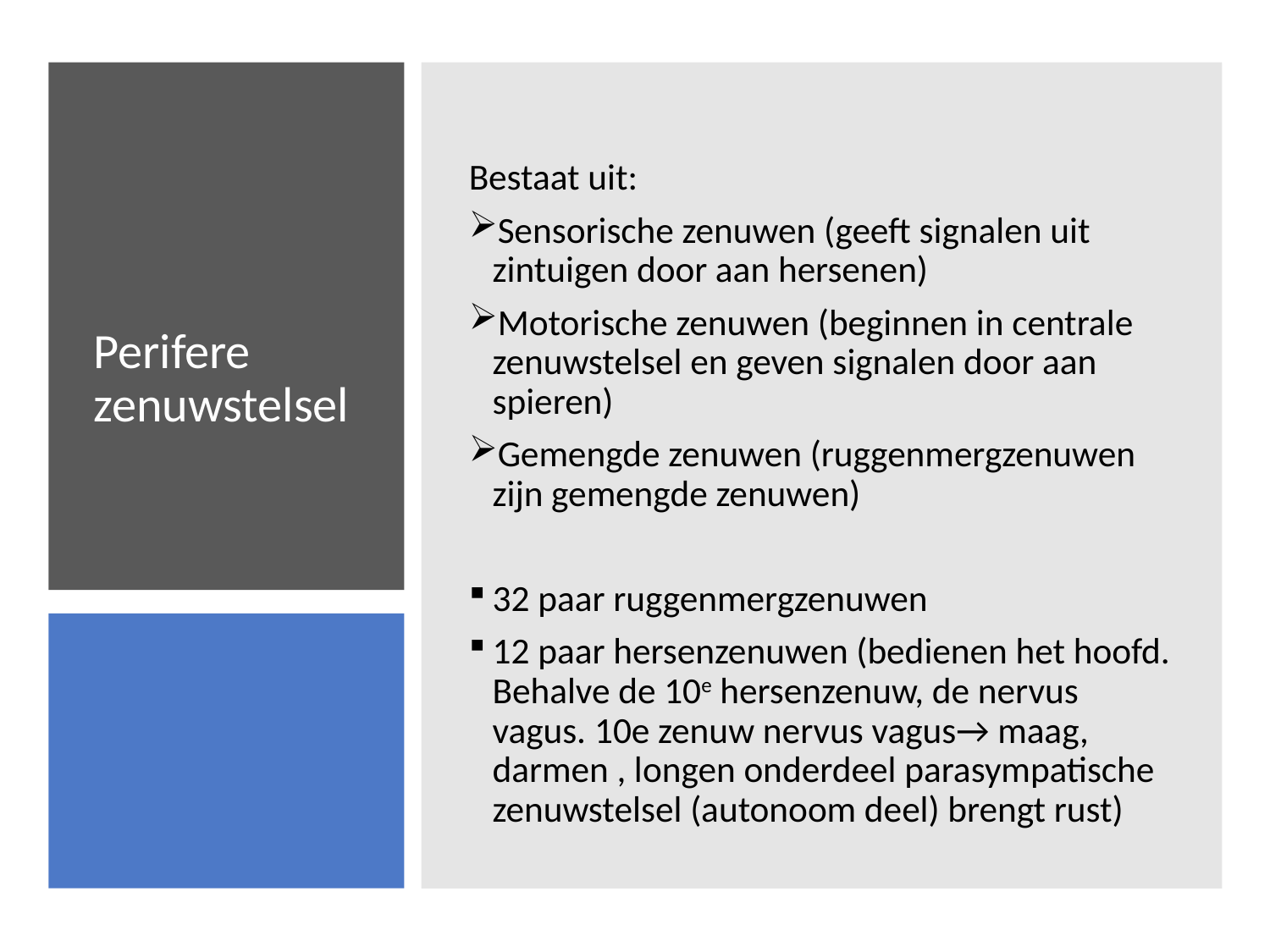

Bestaat uit:
Sensorische zenuwen (geeft signalen uit zintuigen door aan hersenen)
Motorische zenuwen (beginnen in centrale zenuwstelsel en geven signalen door aan spieren)
Gemengde zenuwen (ruggenmergzenuwen zijn gemengde zenuwen)

32 paar ruggenmergzenuwen
12 paar hersenzenuwen (bedienen het hoofd. Behalve de 10e hersenzenuw, de nervus vagus. 10e zenuw nervus vagus→ maag, darmen , longen onderdeel parasympatische zenuwstelsel (autonoom deel) brengt rust)

# Perifere zenuwstelsel